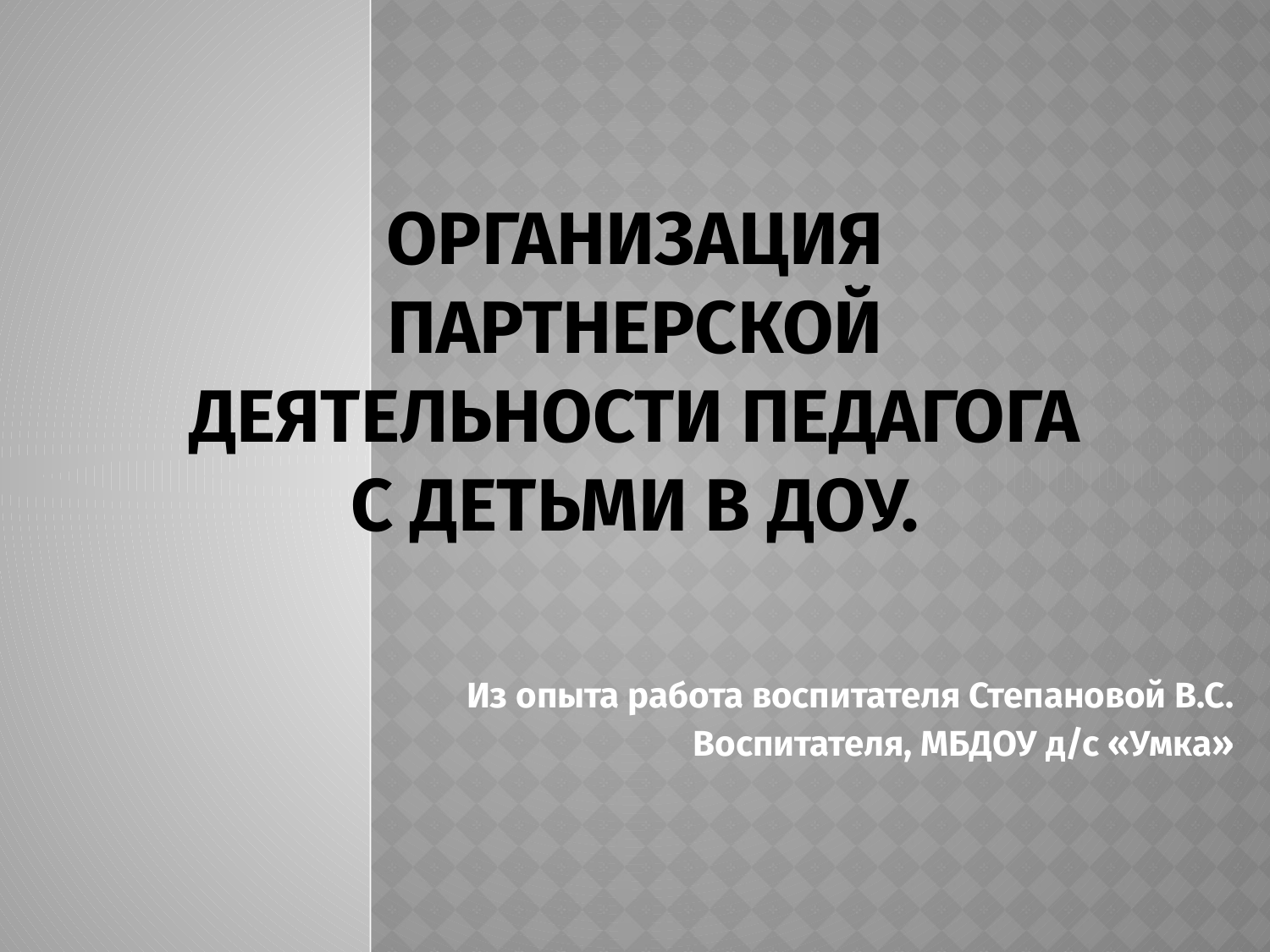

# Организация партнерской деятельности педагога с детьми в доу.

Из опыта работа воспитателя Степановой В.С.
Воспитателя, МБДОУ д/с «Умка»